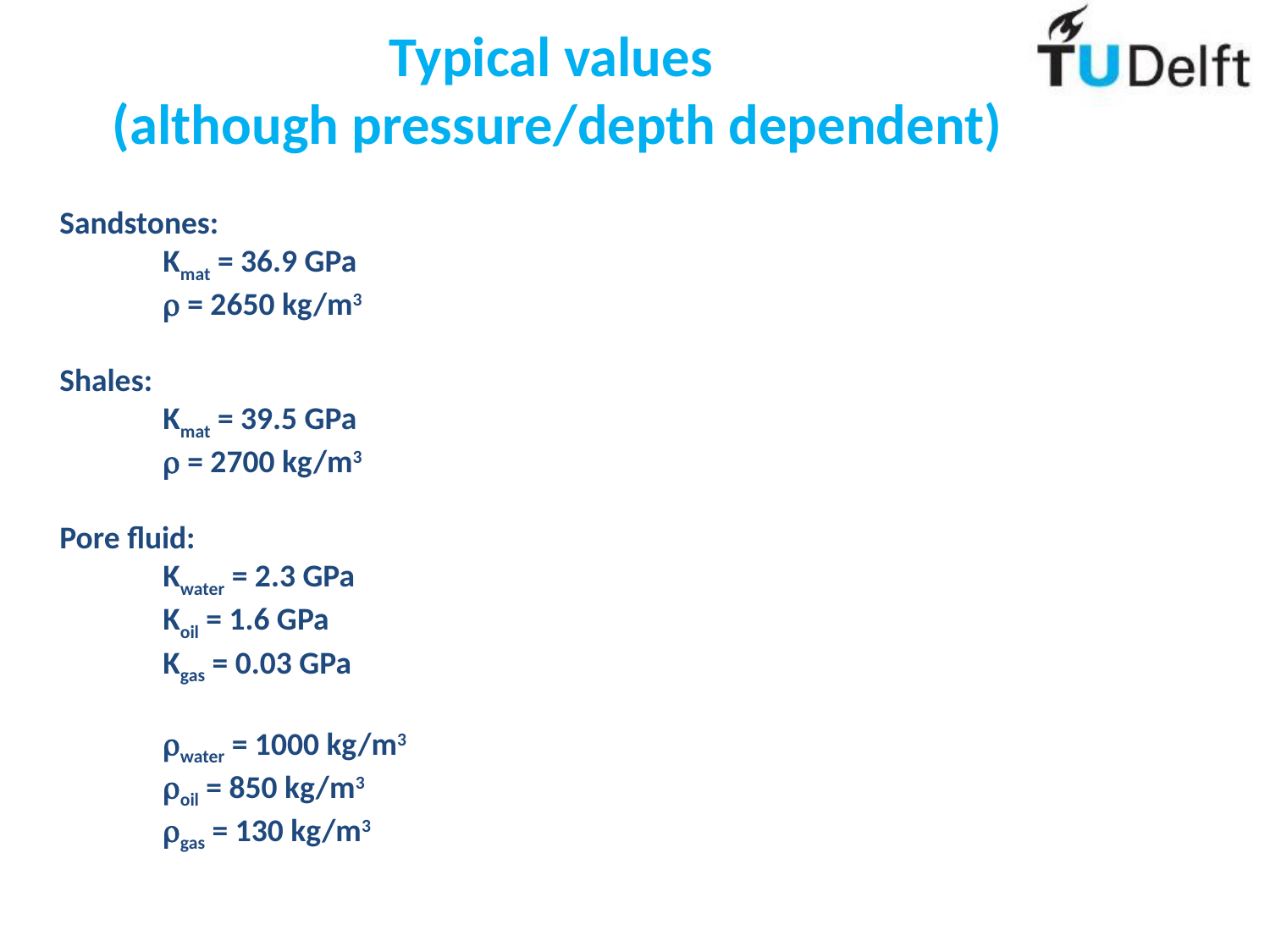

# Typical values (although pressure/depth dependent)
Sandstones:
Kmat = 36.9 GPa
ρ = 2650 kg/m3

Shales:
Kmat = 39.5 GPa
ρ = 2700 kg/m3

Pore fluid:
Kwater = 2.3 GPa
Koil = 1.6 GPa
Kgas = 0.03 GPa

ρwater = 1000 kg/m3
ρoil = 850 kg/m3
ρgas = 130 kg/m3